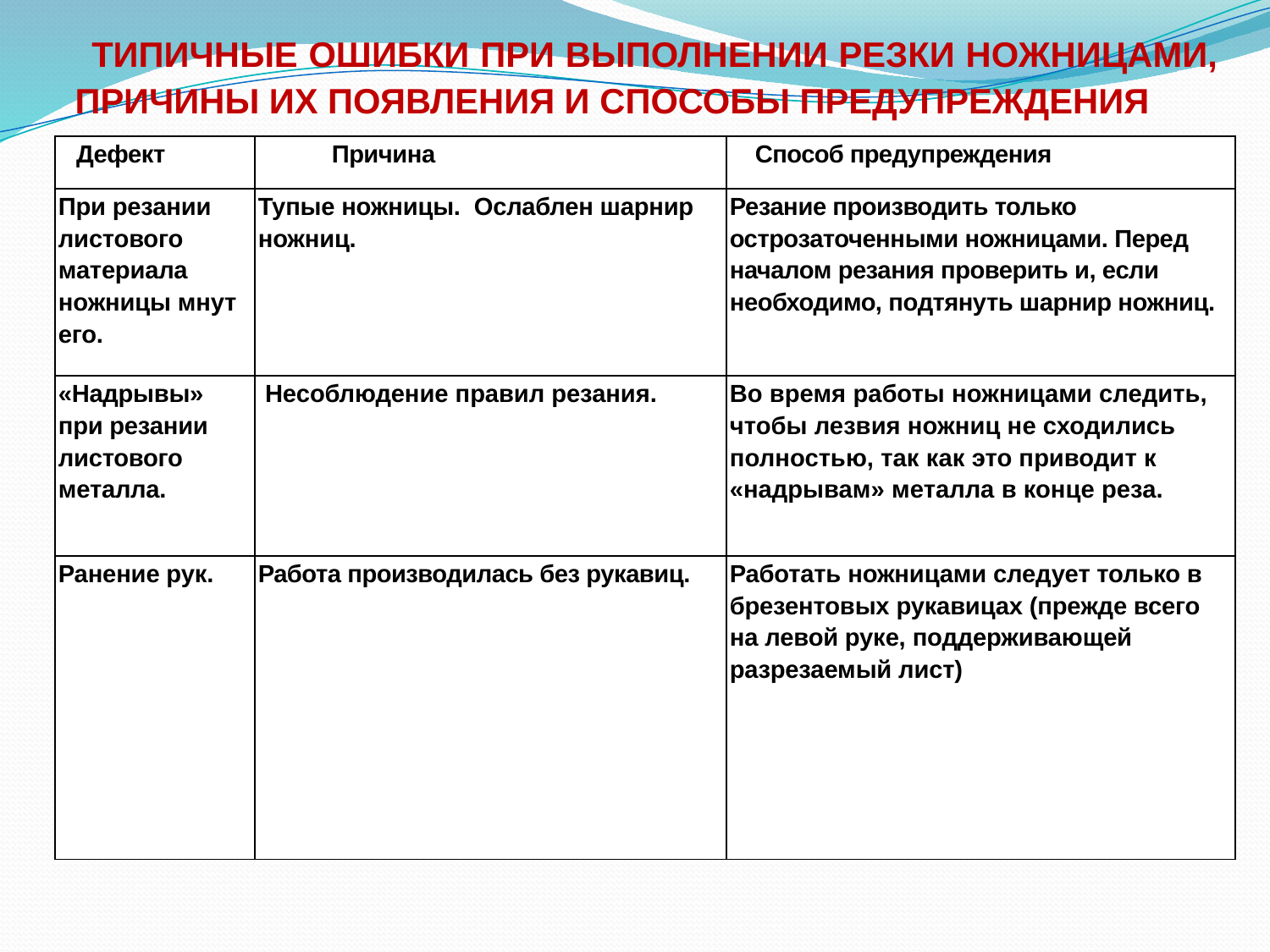

# ТИПИЧНЫЕ ОШИБКИ ПРИ ВЫПОЛНЕНИИ РЕЗКИ НОЖНИЦАМИ, ПРИЧИНЫ ИХ ПОЯВЛЕНИЯ И СПОСОБЫ ПРЕДУПРЕЖДЕНИЯ
| Дефект | Причина | Способ предупреждения |
| --- | --- | --- |
| При резании листового материала ножницы мнут его. | Тупые ножницы. Ослаблен шарнир ножниц. | Резание производить только острозаточенными ножницами. Перед началом резания проверить и, если необходимо, подтянуть шарнир ножниц. |
| «Надрывы» при резании листового металла. | Несоблюдение правил резания. | Во время работы ножницами следить, чтобы лезвия ножниц не сходились полностью, так как это приводит к «надрывам» металла в конце реза. |
| Ранение рук. | Работа производилась без рукавиц. | Работать ножницами следует только в брезентовых рукавицах (прежде всего на левой руке, поддерживающей разрезаемый лист) |